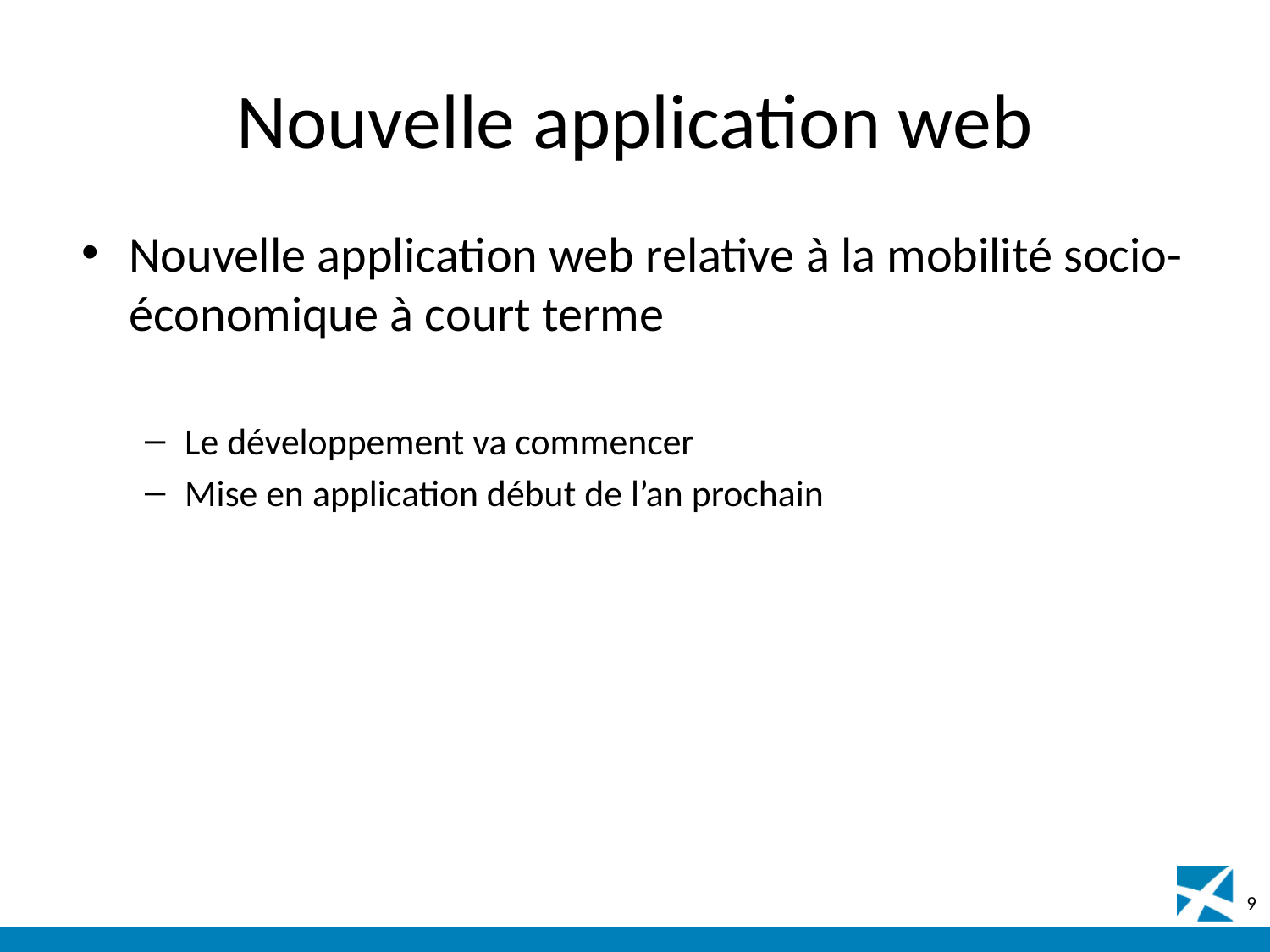

# Nouvelle application web
Nouvelle application web relative à la mobilité socio-économique à court terme

Le développement va commencer
Mise en application début de l’an prochain